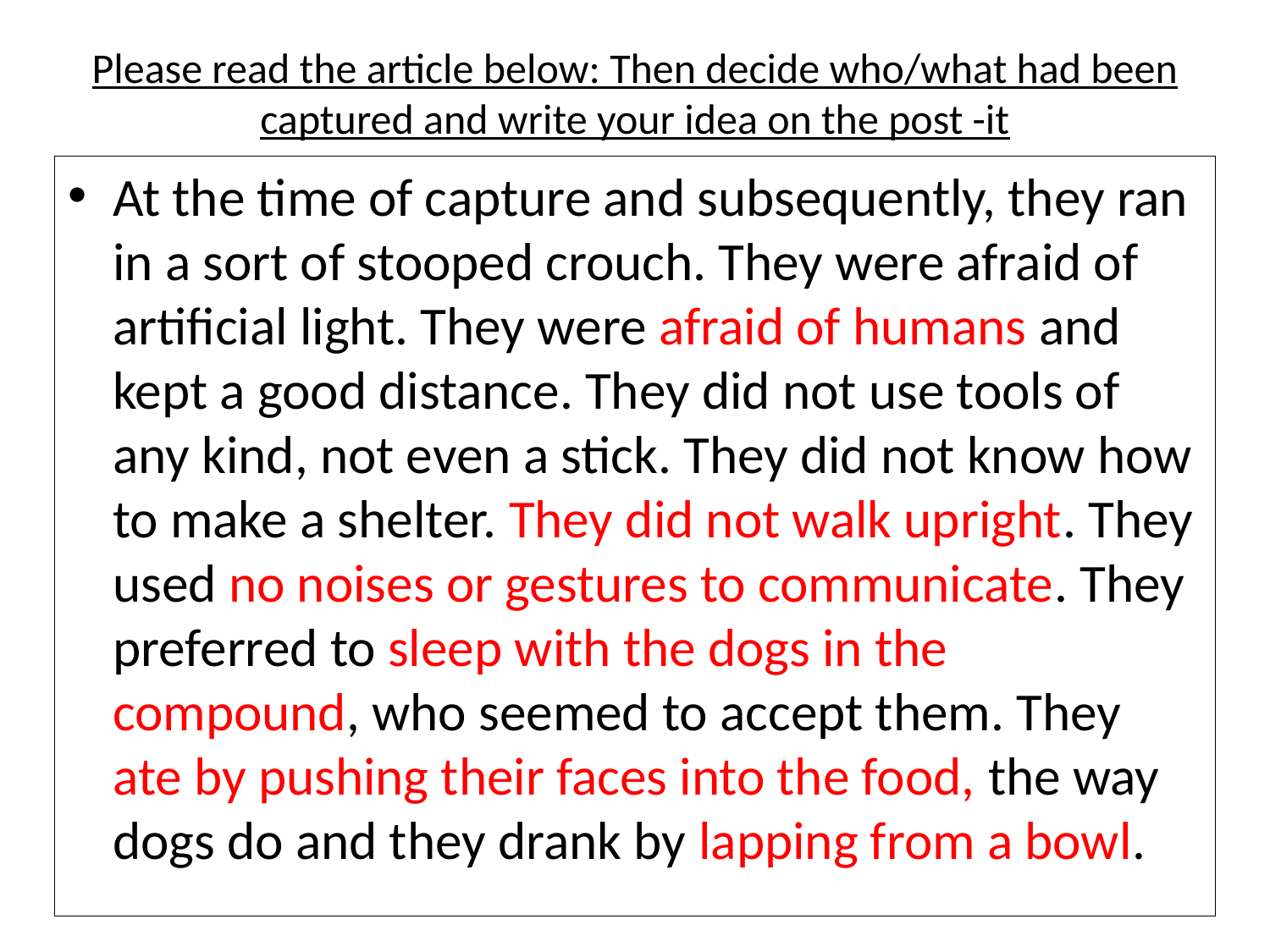

# Please read the article below: Then decide who/what had been captured and write your idea on the post -it
At the time of capture and subsequently, they ran in a sort of stooped crouch. They were afraid of artificial light. They were afraid of humans and kept a good distance. They did not use tools of any kind, not even a stick. They did not know how to make a shelter. They did not walk upright. They used no noises or gestures to communicate. They preferred to sleep with the dogs in the compound, who seemed to accept them. They ate by pushing their faces into the food, the way dogs do and they drank by lapping from a bowl.